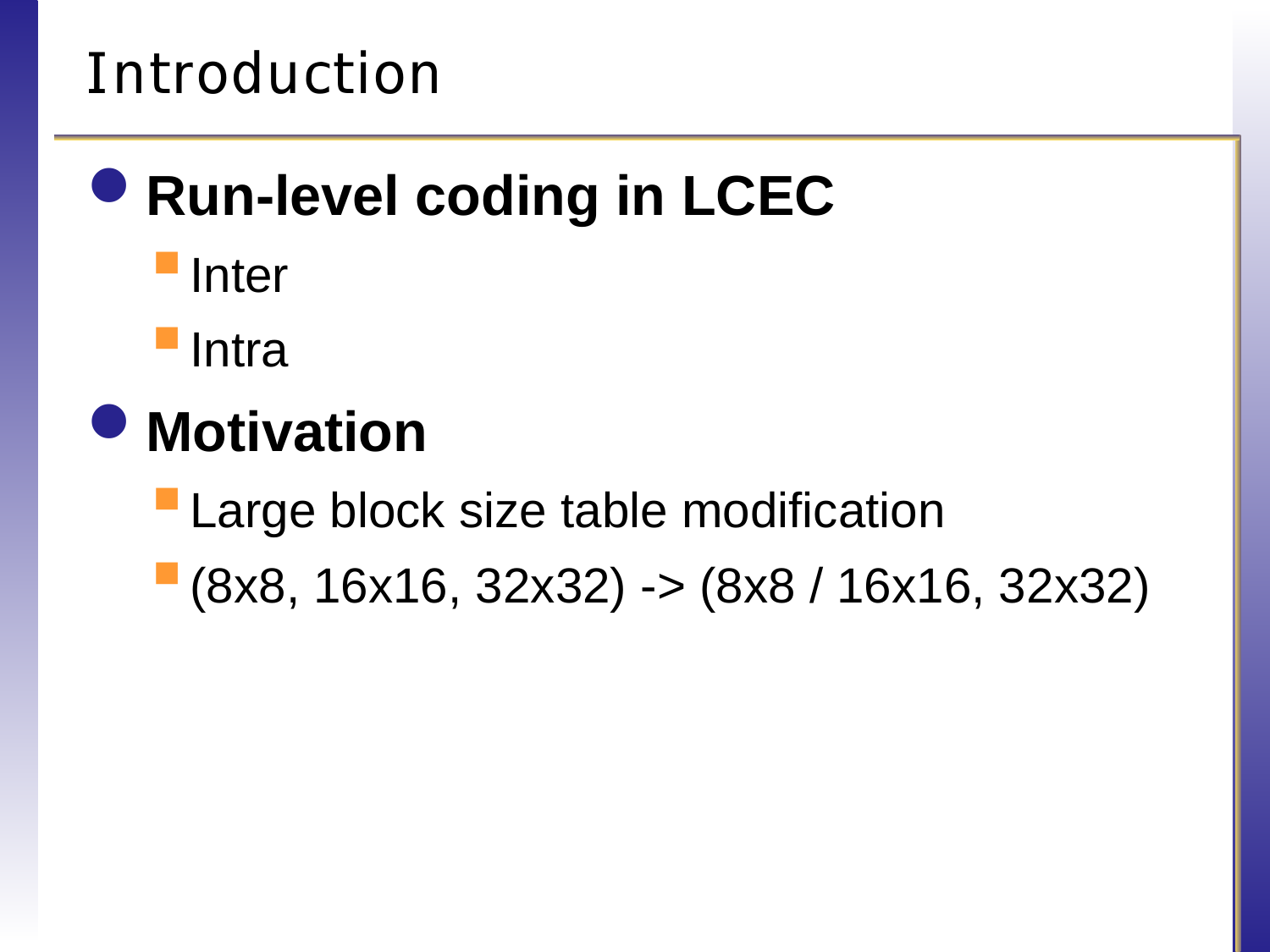

# Introduction
Run-level coding in LCEC
Inter
Intra
Motivation
Large block size table modification
(8x8, 16x16, 32x32) -> (8x8 / 16x16, 32x32)